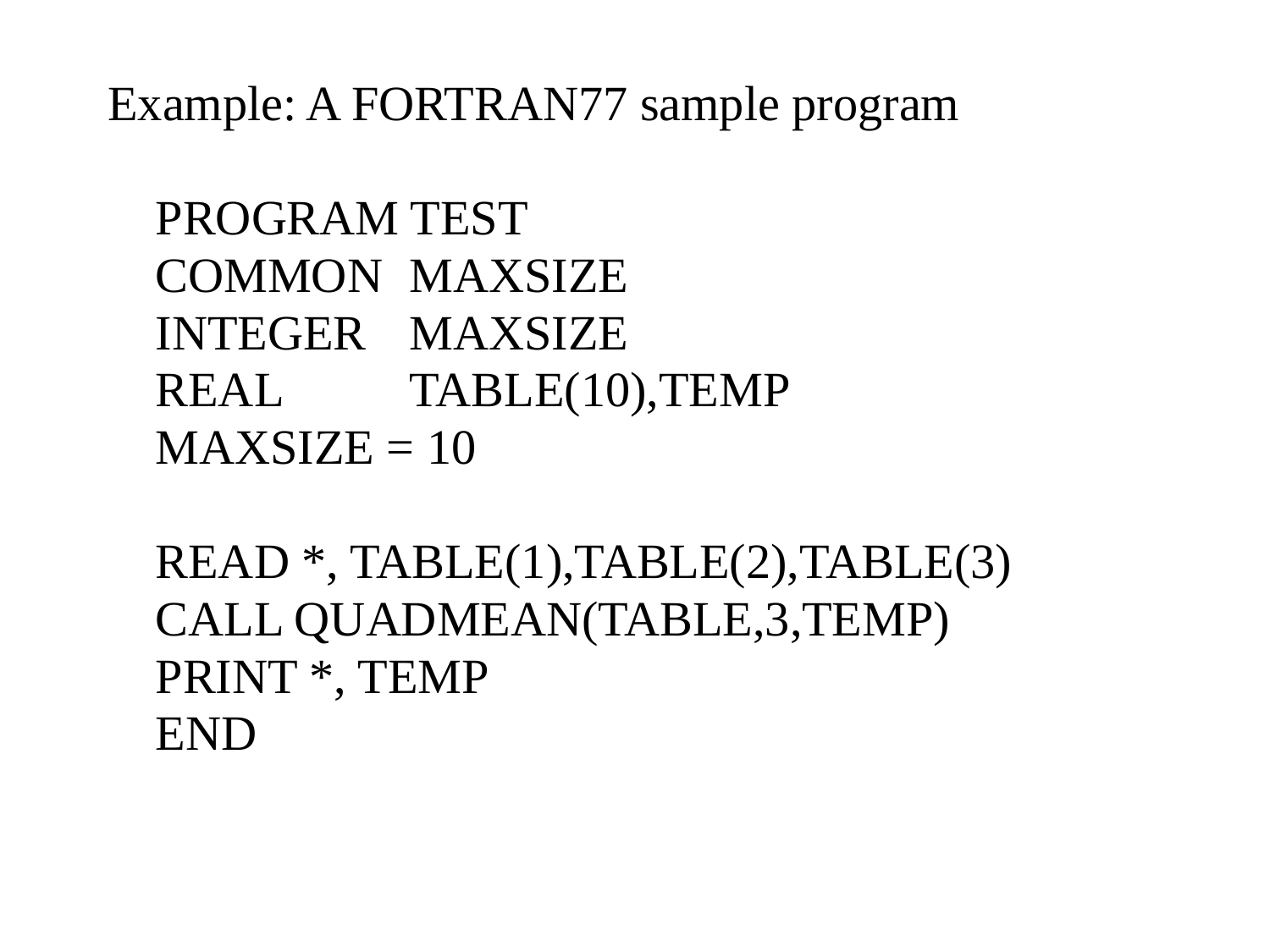

Example: A FORTRAN77 sample program

	PROGRAM TEST
	COMMON	MAXSIZE
	INTEGER	MAXSIZE
	REAL	TABLE(10),TEMP
	MAXSIZE = 10

	READ *, TABLE(1),TABLE(2),TABLE(3)
	CALL QUADMEAN(TABLE,3,TEMP)
	PRINT *, TEMP
	END